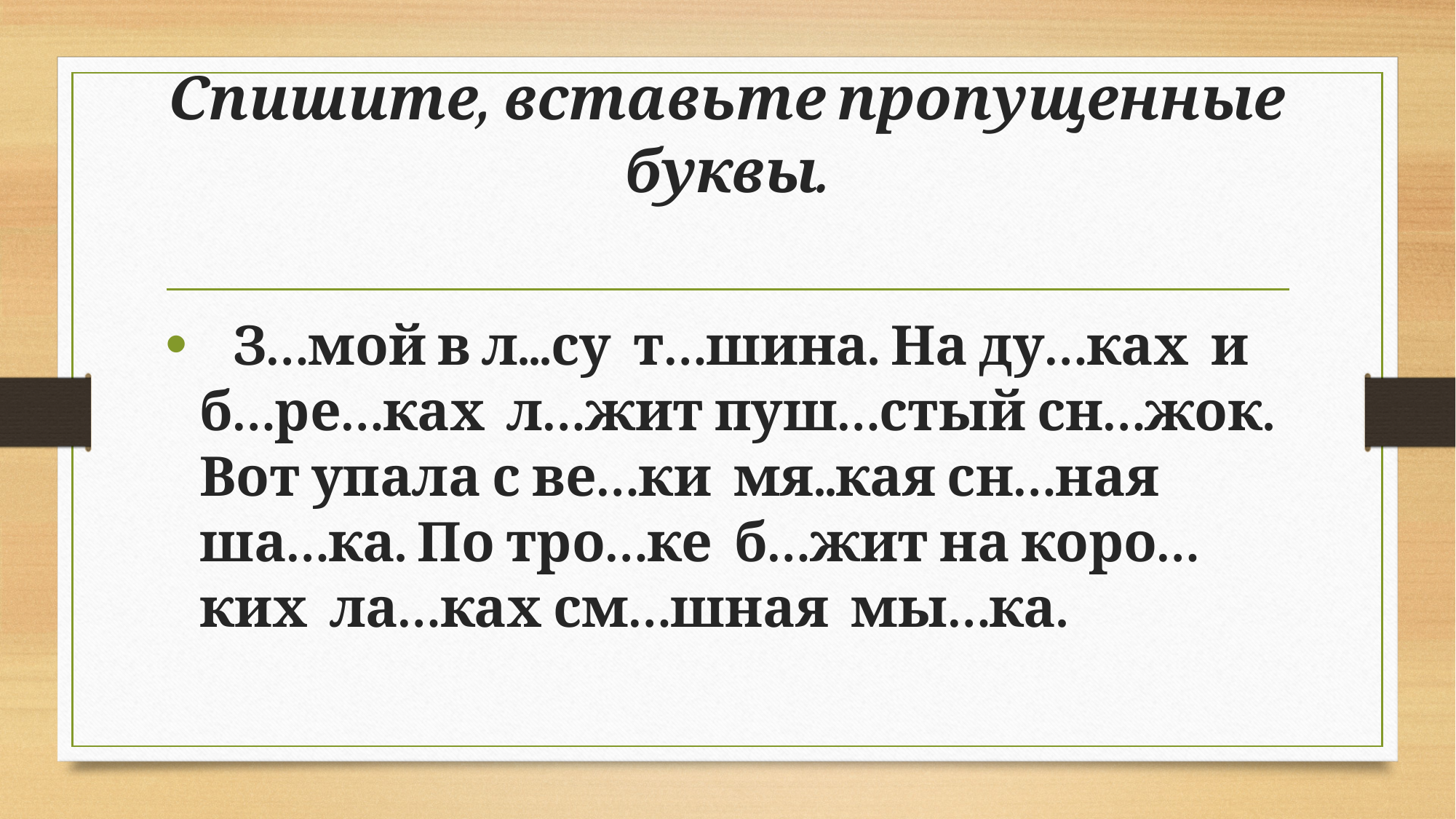

# Спишите, вставьте пропущенные буквы.
   З…мой в л...су  т…шина. На ду…ках  и б…ре…ках  л…жит пуш…стый сн…жок. Вот упала с ве…ки  мя..кая сн…ная  ша…ка. По тро…ке  б…жит на коро…ких  ла…ках см…шная  мы…ка.